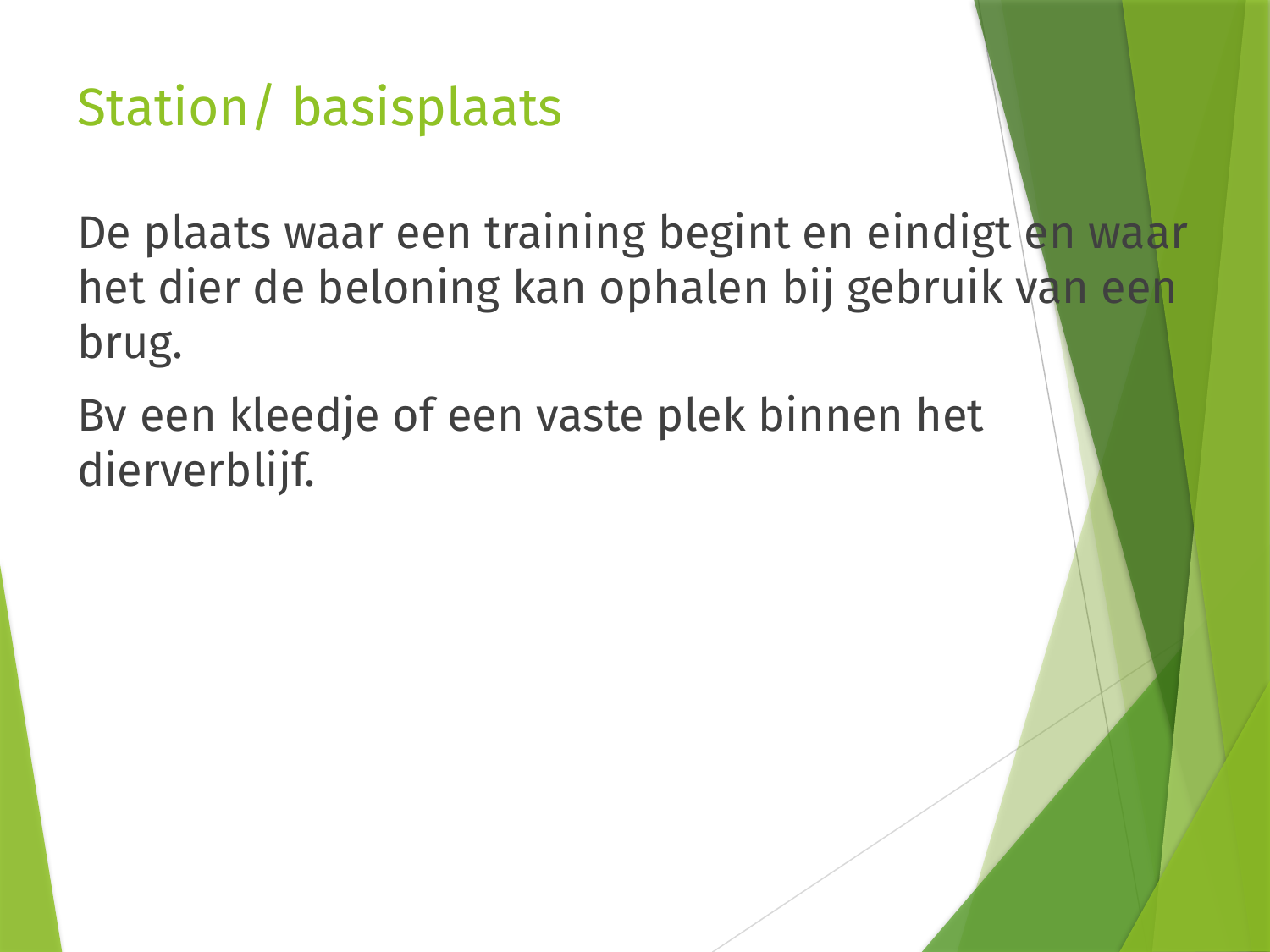

# Station/ basisplaats
De plaats waar een training begint en eindigt en waar het dier de beloning kan ophalen bij gebruik van een brug.
Bv een kleedje of een vaste plek binnen het dierverblijf.